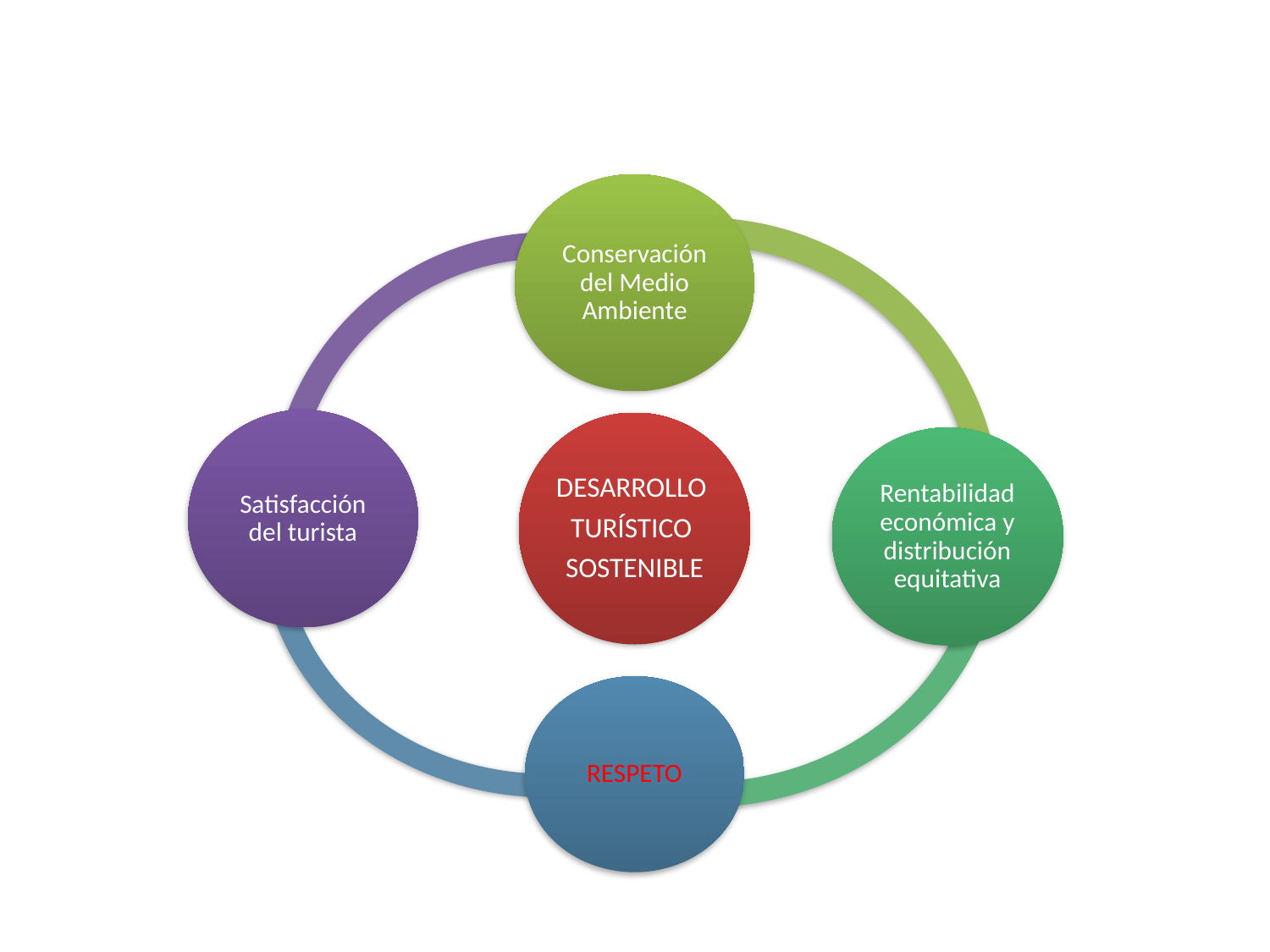

#
DESARROLLO
TURÍSTICO
SOSTENIBLE
Conservación del Medio Ambiente
Rentabilidad económica y distribución equitativa
RESPETO
Satisfacción del turista